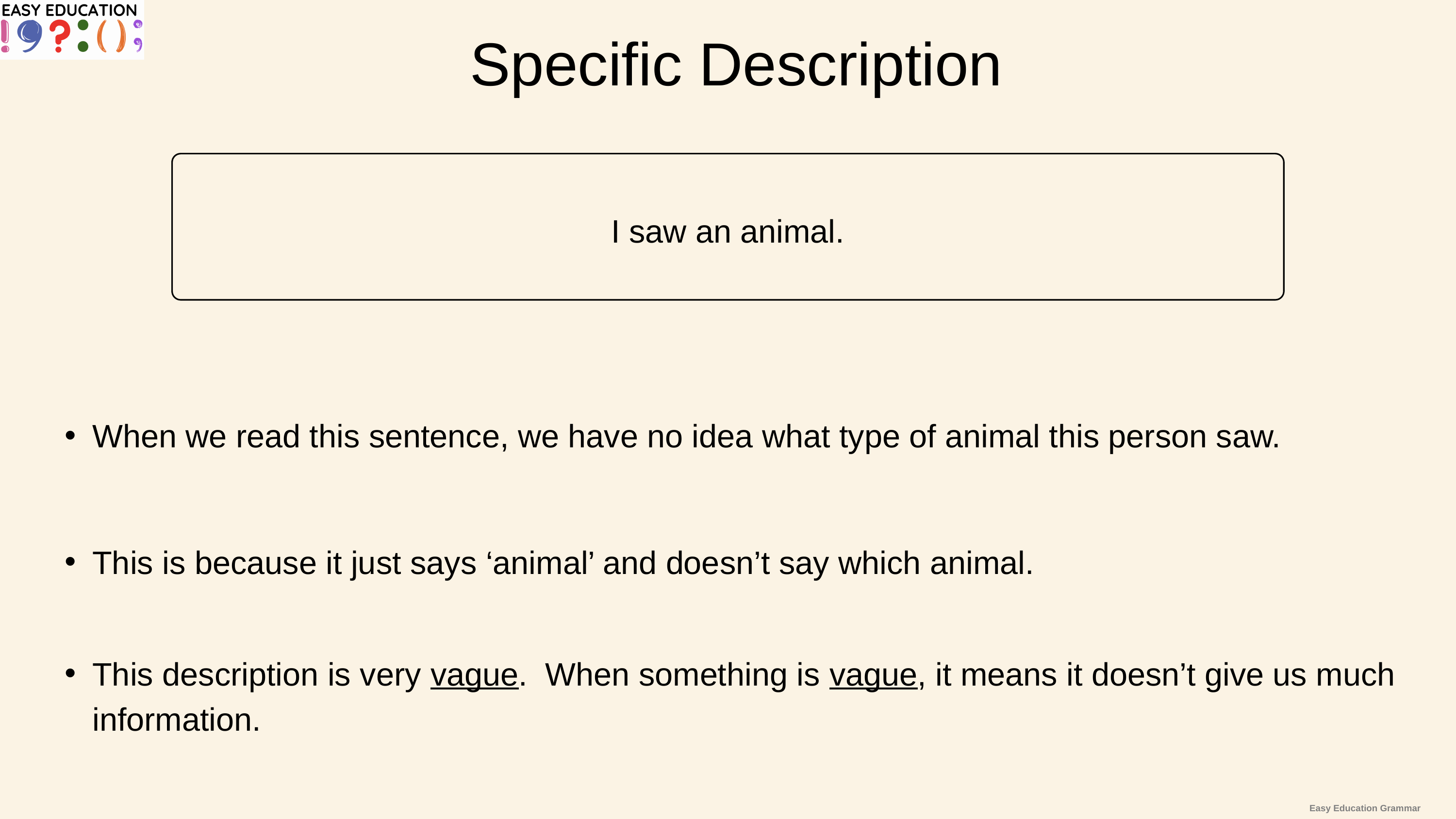

Specific Description

I saw an animal.
When we read this sentence, we have no idea what type of animal this person saw.
This is because it just says ‘animal’ and doesn’t say which animal.
This description is very vague.  When something is vague, it means it doesn’t give us much information.